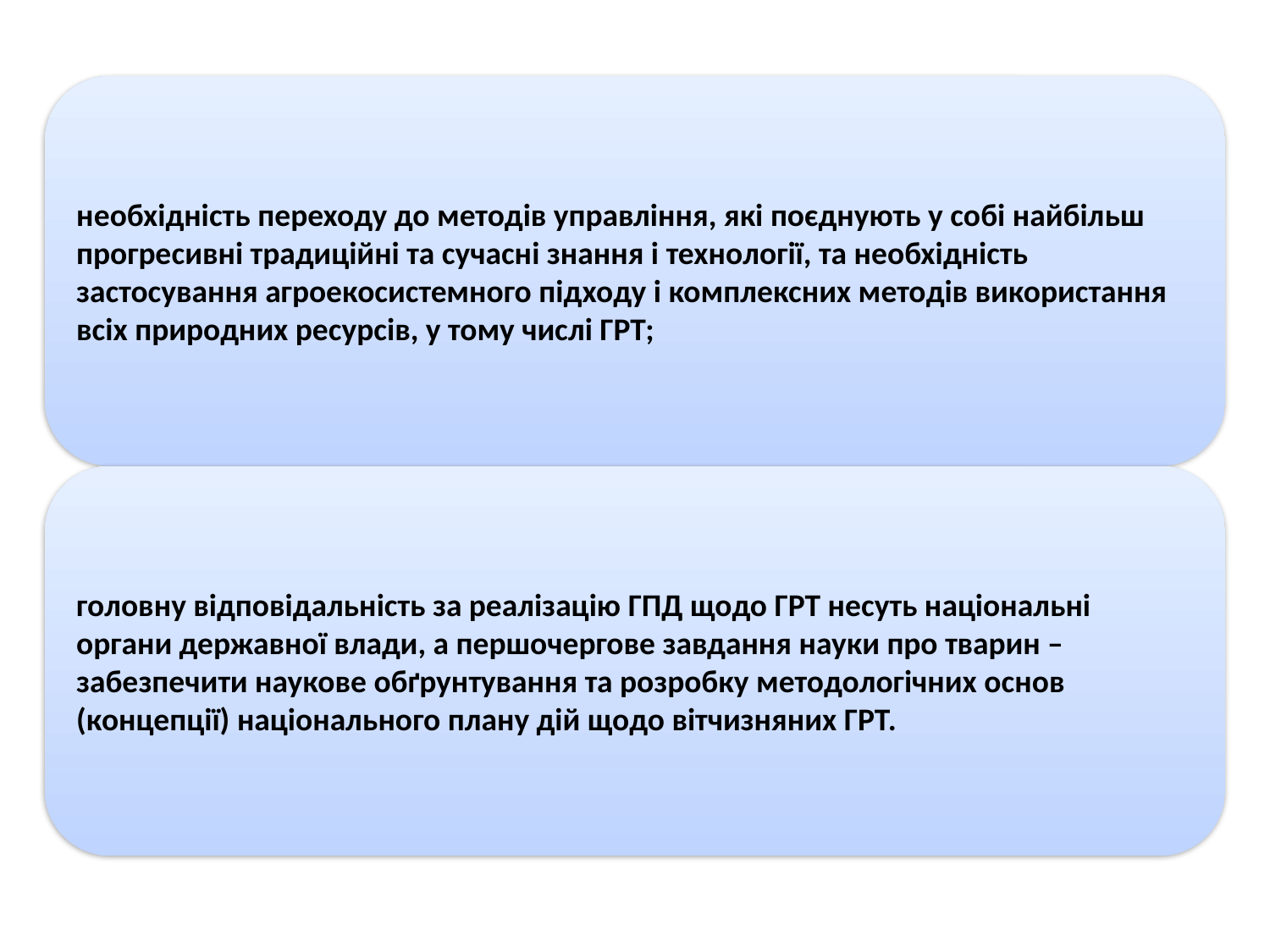

необхідність переходу до методів управління, які поєднують у собі найбільш прогресивні традиційні та сучасні знання і технології, та необхідність застосування агроекосистемного підходу і комплексних методів використання всіх природних ресурсів, у тому числі ГРТ;
головну відповідальність за реалізацію ГПД щодо ГРТ несуть національні органи державної влади, а першочергове завдання науки про тварин – забезпечити наукове обґрунтування та розробку методологічних основ (концепції) національного плану дій щодо вітчизняних ГРТ.